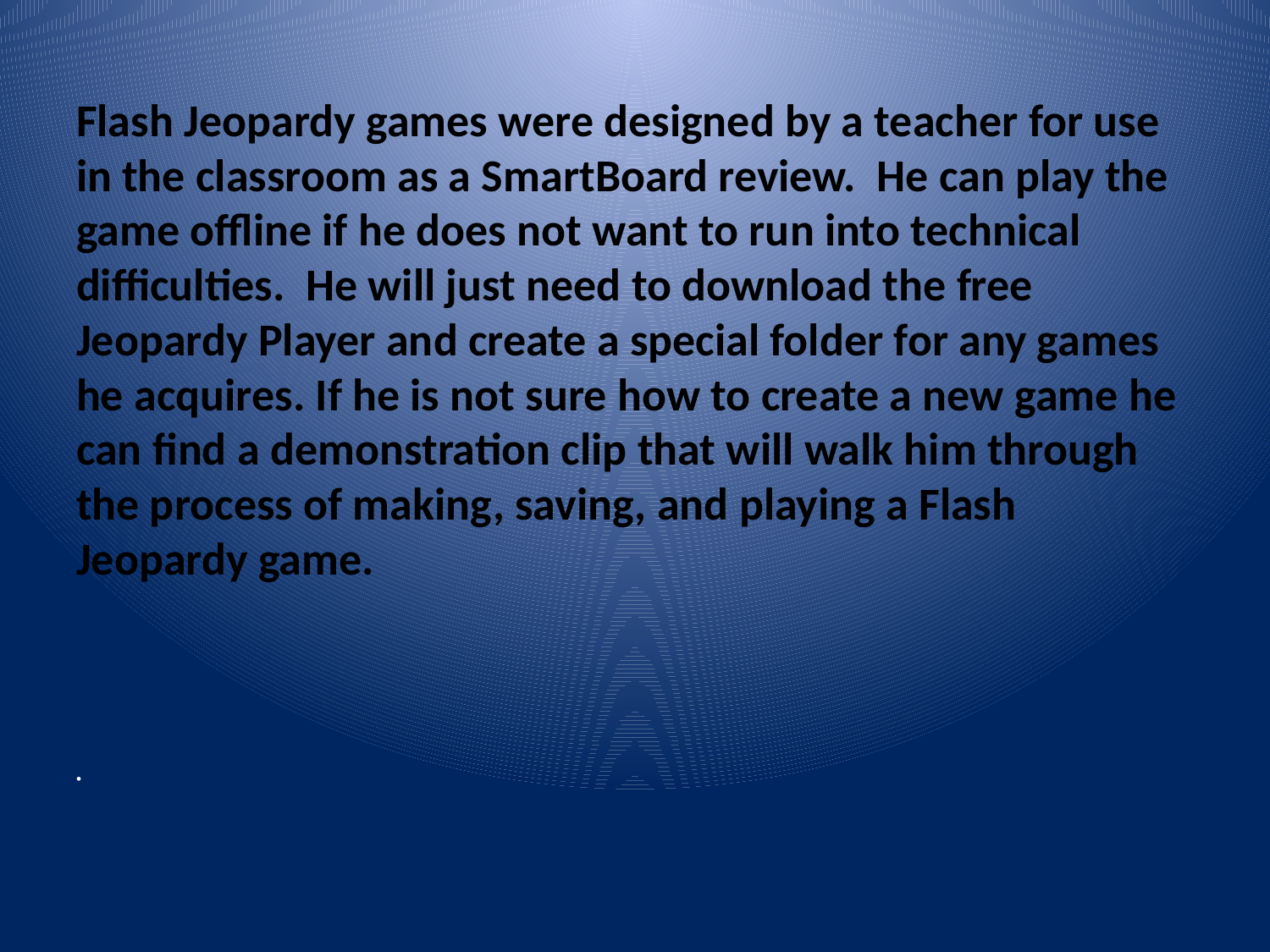

Flash Jeopardy games were designed by a teacher for use in the classroom as a SmartBoard review.  He can play the game offline if he does not want to run into technical difficulties.  He will just need to download the free Jeopardy Player and create a special folder for any games he acquires. If he is not sure how to create a new game he can find a demonstration clip that will walk him through the process of making, saving, and playing a Flash Jeopardy game.